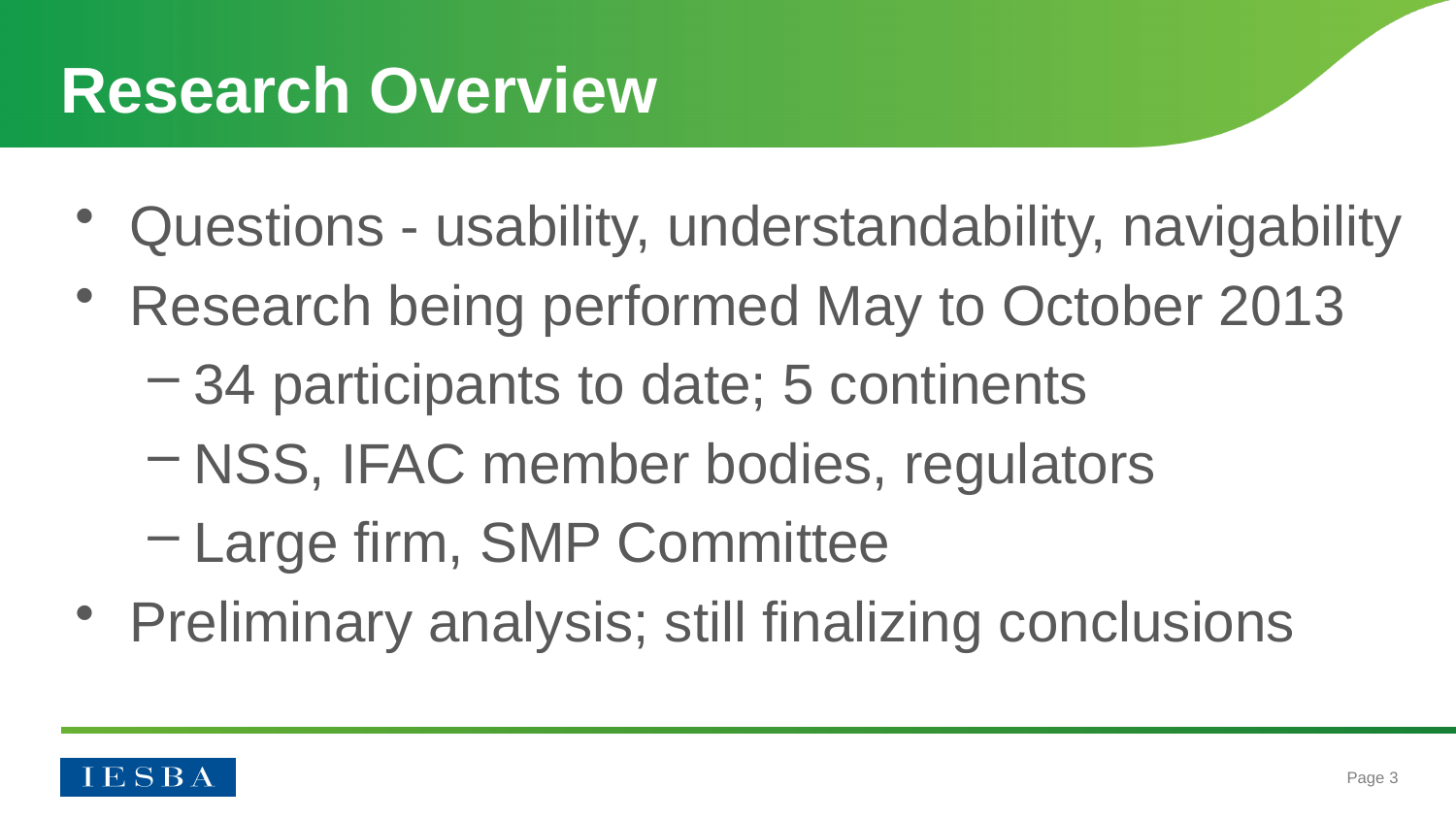

# Research Overview
Questions - usability, understandability, navigability
Research being performed May to October 2013
34 participants to date; 5 continents
NSS, IFAC member bodies, regulators
Large firm, SMP Committee
Preliminary analysis; still finalizing conclusions